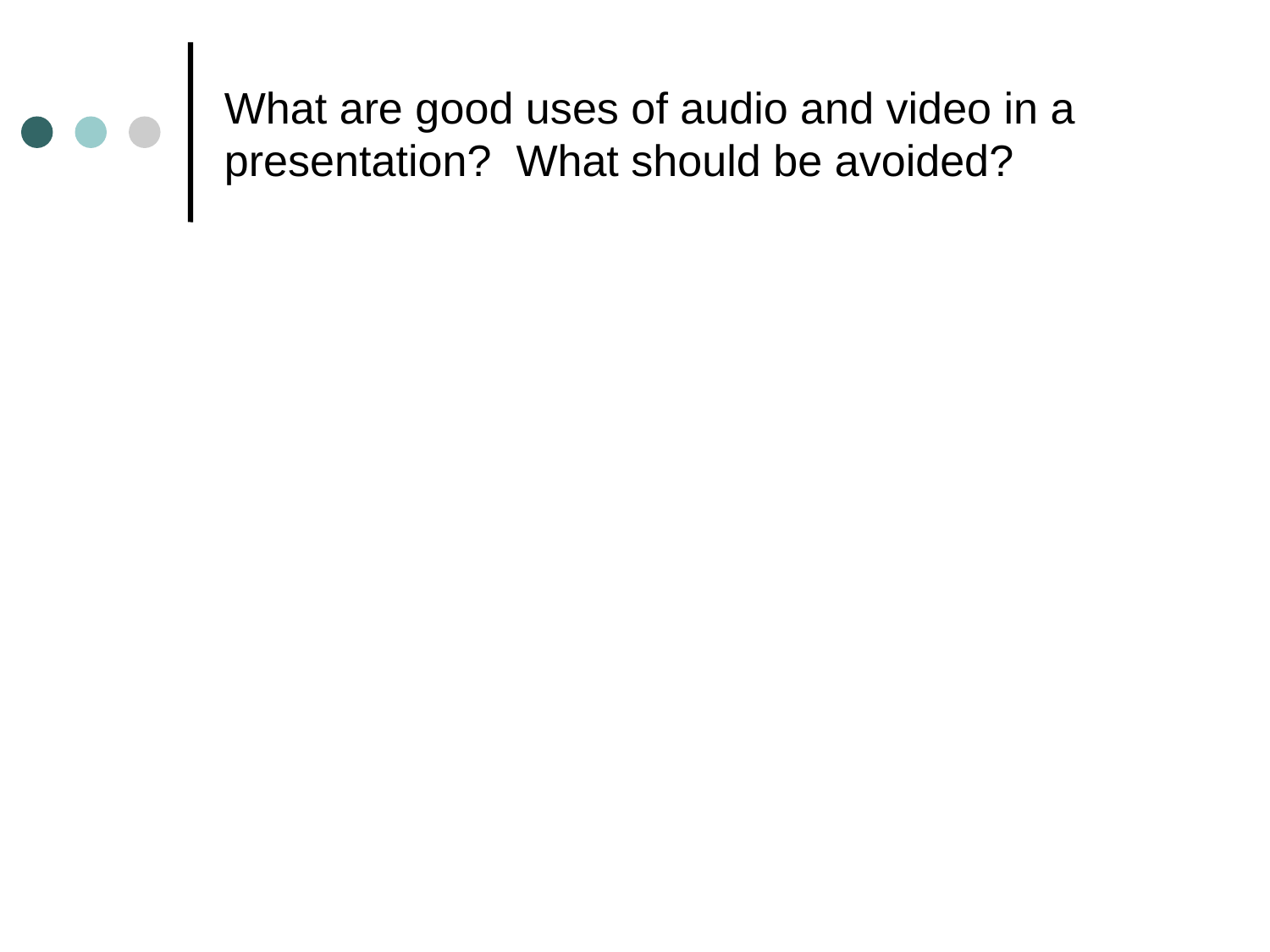

# What are good uses of audio and video in a presentation?  What should be avoided?